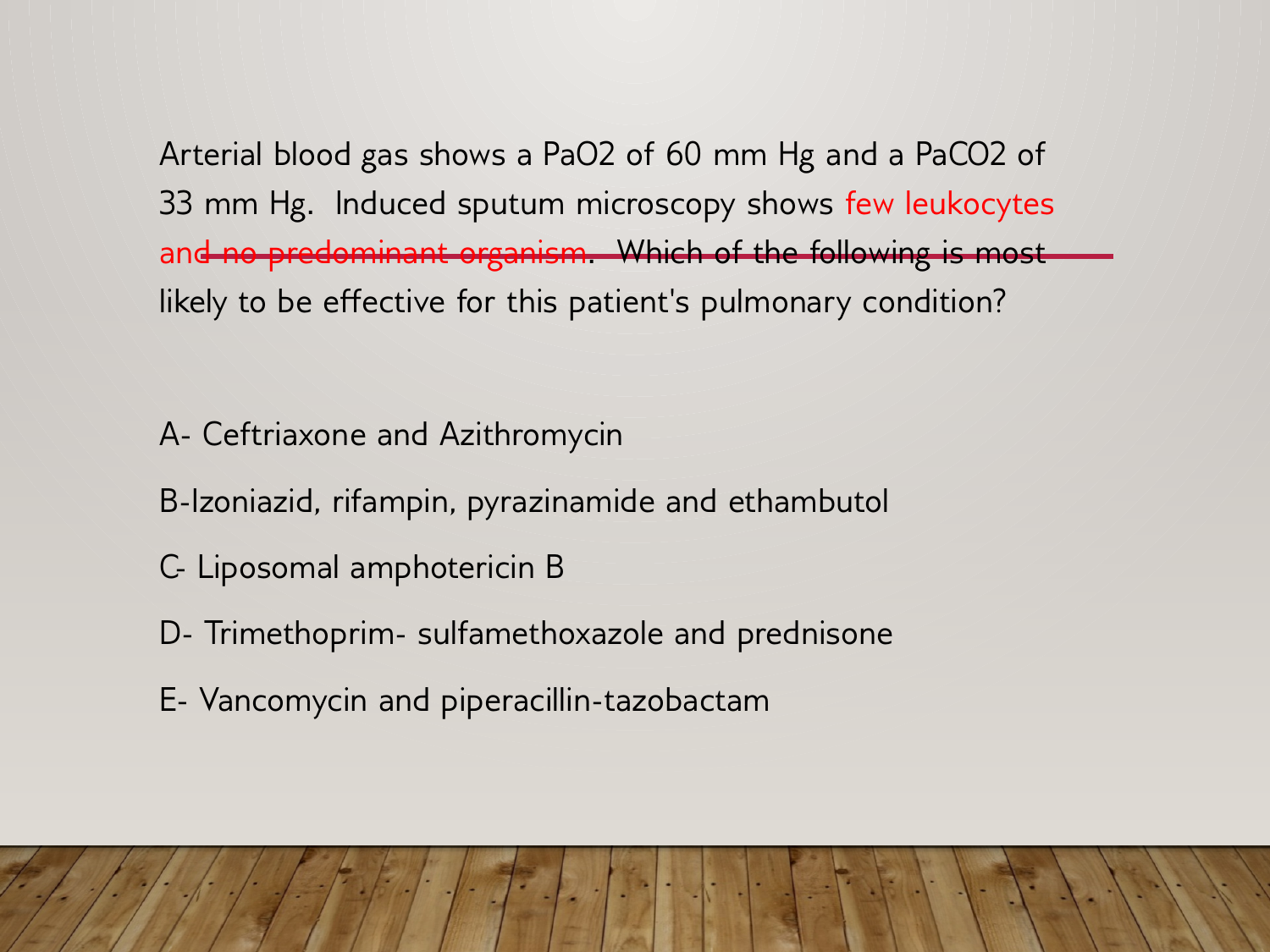

Arterial blood gas shows a PaO2 of 60 mm Hg and a PaCO2 of 33 mm Hg.  Induced sputum microscopy shows few leukocytes and no predominant organism.  Which of the following is most likely to be effective for this patient's pulmonary condition?

A- Ceftriaxone and Azithromycin
B-Izoniazid, rifampin, pyrazinamide and ethambutol
C- Liposomal amphotericin B
D- Trimethoprim- sulfamethoxazole and prednisone
E- Vancomycin and piperacillin-tazobactam